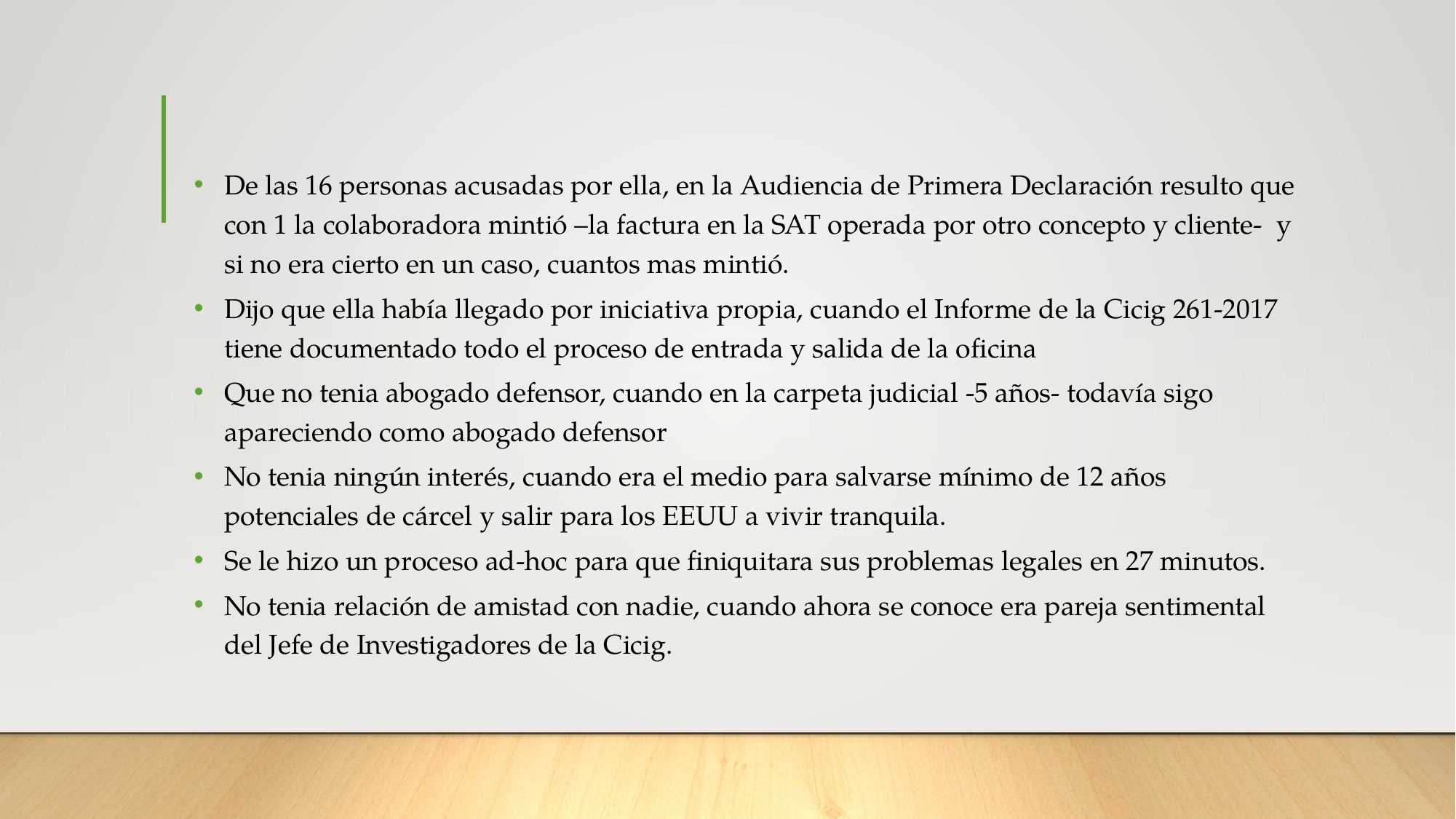

# La colaboradora eficaz mintió
De las 16 personas acusadas por ella, en la Audiencia de Primera Declaración resulto que con 1 la colaboradora mintió –la factura en la SAT operada por otro concepto y cliente-  y si no era cierto en un caso, cuantos mas mintió.
Dijo que ella había llegado por iniciativa propia, cuando el Informe de la Cicig 261-2017 tiene documentado todo el proceso de entrada y salida de la oficina
Que no tenia abogado defensor, cuando en la carpeta judicial -5 años- todavía sigo apareciendo como abogado defensor
No tenia ningún interés, cuando era el medio para salvarse mínimo de 12 años potenciales de cárcel y salir para los EEUU a vivir tranquila.
Se le hizo un proceso ad-hoc para que finiquitara sus problemas legales en 27 minutos.
No tenia relación de amistad con nadie, cuando ahora se conoce era pareja sentimental del Jefe de Investigadores de la Cicig.